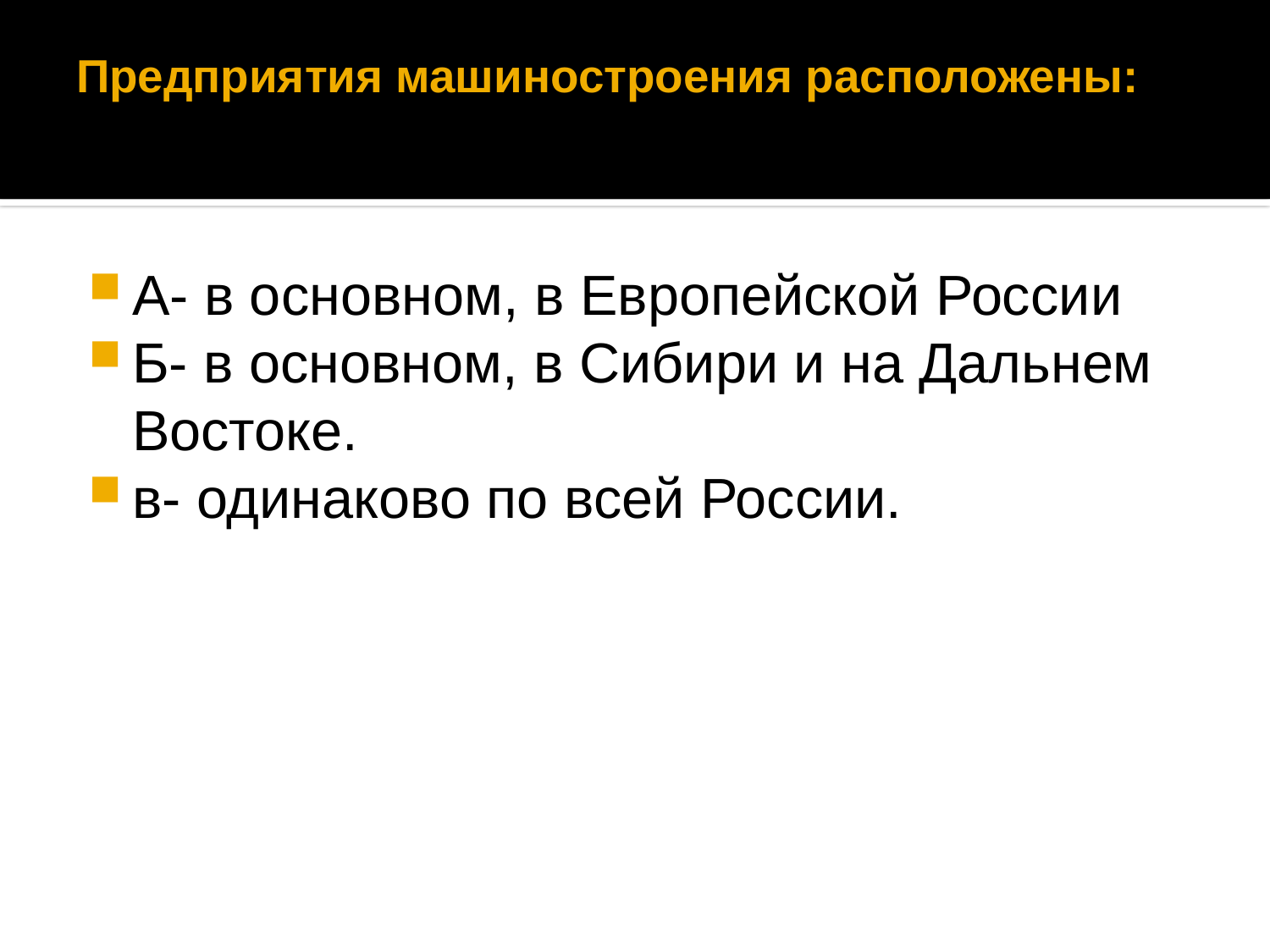

# Предприятия машиностроения расположены:
А- в основном, в Европейской России
Б- в основном, в Сибири и на Дальнем Востоке.
в- одинаково по всей России.